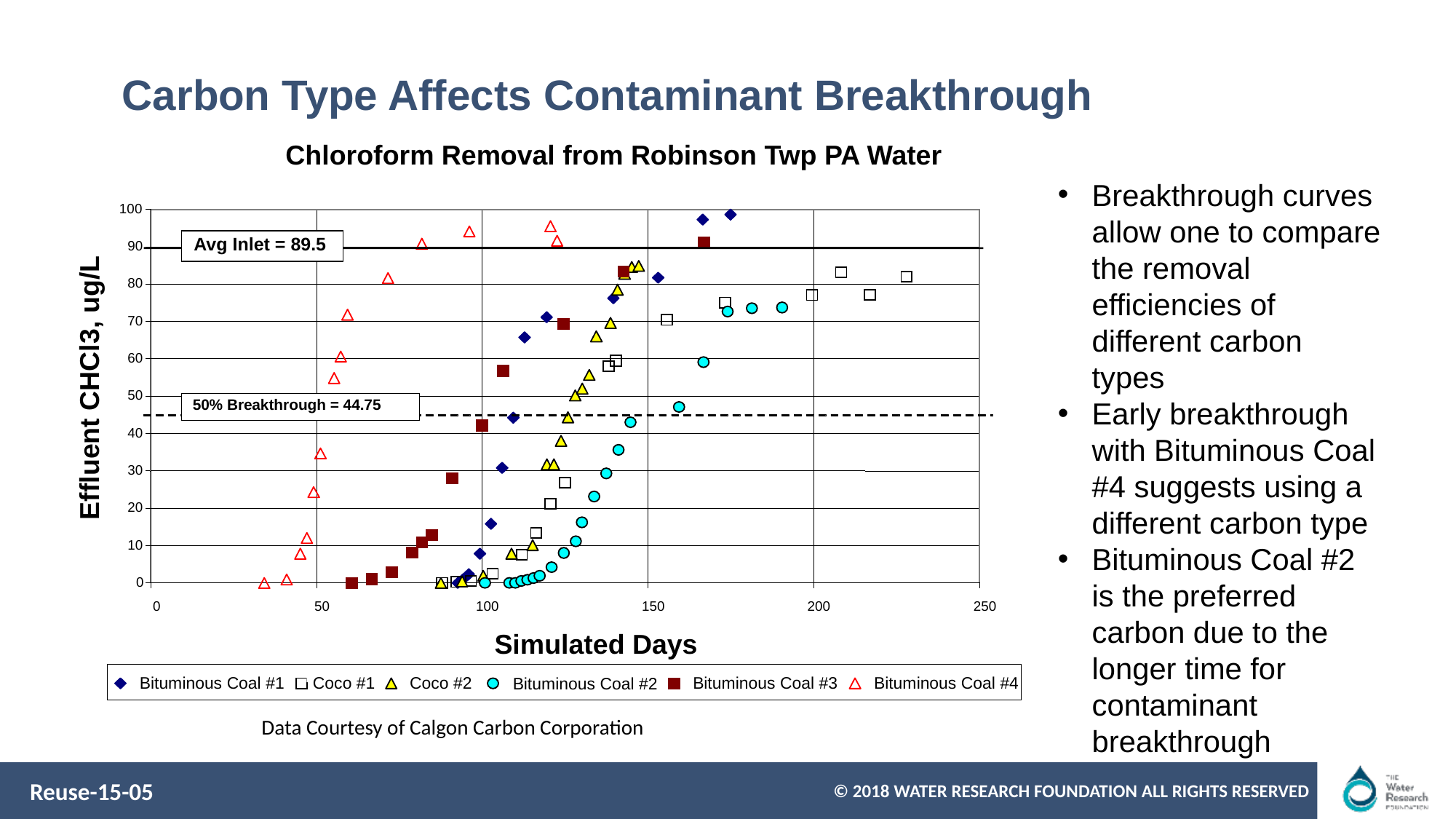

# Carbon Type Affects Contaminant Breakthrough

Chloroform Removal from Robinson Twp PA Water
100

Avg Inlet = 89.5

90

80

70

60

Effluent CHCl3, ug/L

50

50% Breakthrough = 44.75

40

30

20

10

0

0
50
100
150
200
250
Simulated Days

Bituminous Coal #1
Coco #1
Coco #2
Bituminous Coal #3
Bituminous Coal #4
Bituminous Coal #2

Breakthrough curves allow one to compare the removal efficiencies of different carbon types
Early breakthrough with Bituminous Coal #4 suggests using a different carbon type
Bituminous Coal #2 is the preferred carbon due to the longer time for contaminant breakthrough

Data Courtesy of Calgon Carbon Corporation